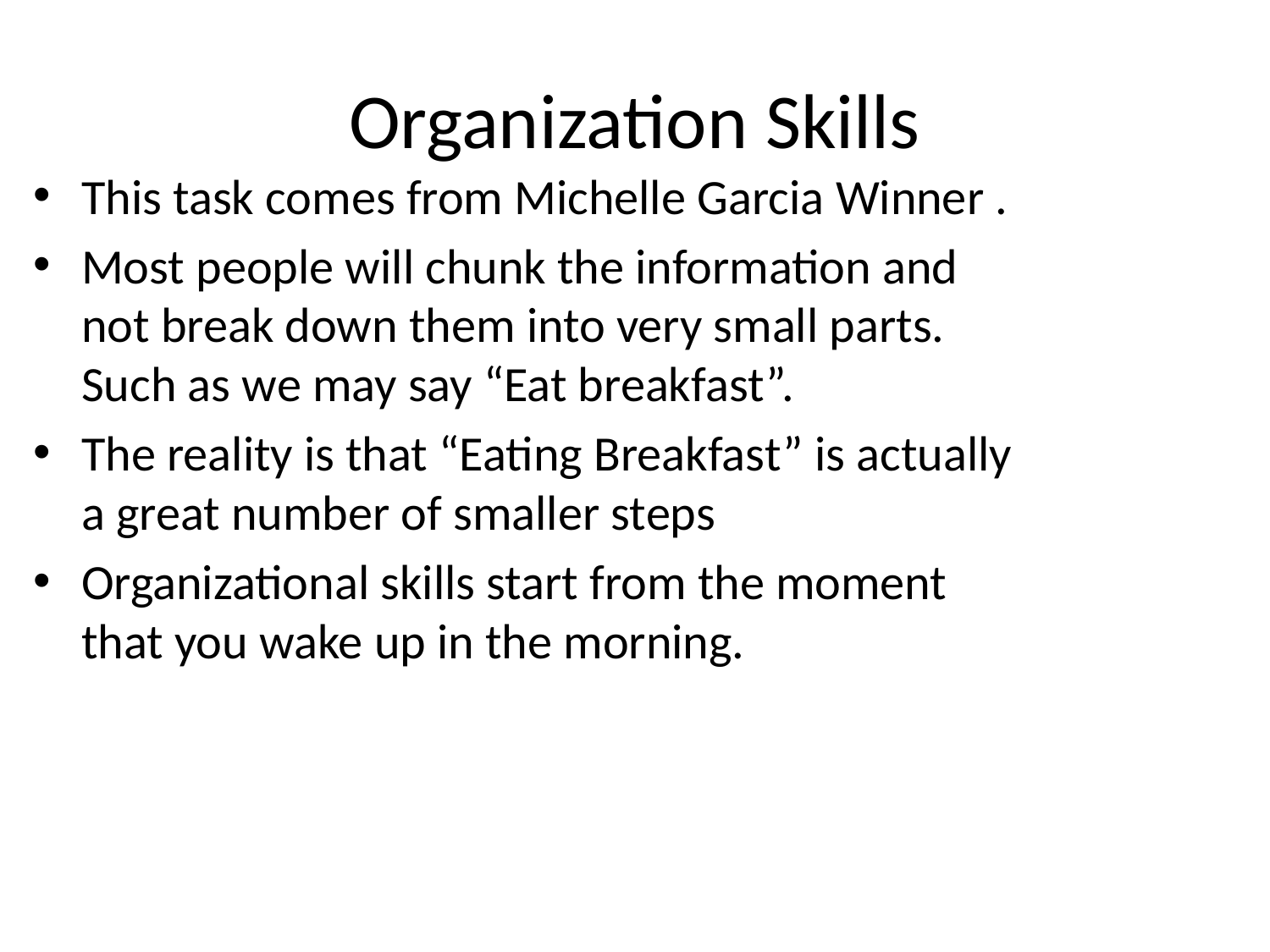

# Organization Skills
This task comes from Michelle Garcia Winner .
Most people will chunk the information and not break down them into very small parts. Such as we may say “Eat breakfast”.
The reality is that “Eating Breakfast” is actually a great number of smaller steps
Organizational skills start from the moment that you wake up in the morning.